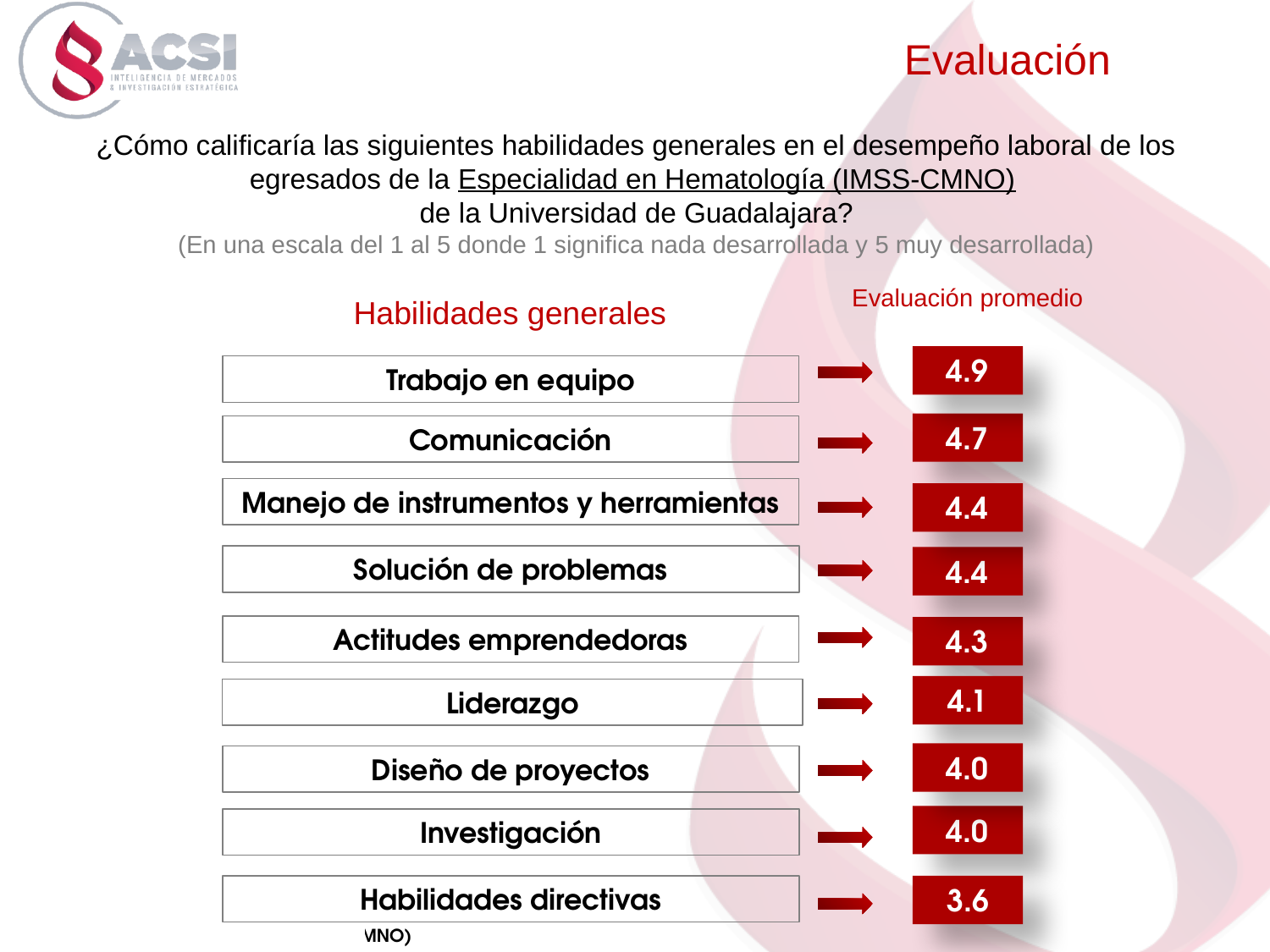

Evaluación
¿Cómo calificaría las siguientes habilidades generales en el desempeño laboral de los egresados de la Especialidad en Hematología (IMSS-CMNO)
de la Universidad de Guadalajara?
(En una escala del 1 al 5 donde 1 significa nada desarrollada y 5 muy desarrollada)
Evaluación promedio
Habilidades generales
4.9
Trabajo en equipo

4.7
Comunicación

Manejo de instrumentos y herramientas
4.4

Solución de problemas
4.4

Actitudes emprendedoras
4.3

4.1
Liderazgo

4.0
Diseño de proyectos

4.0
Investigación

Habilidades directivas
3.6